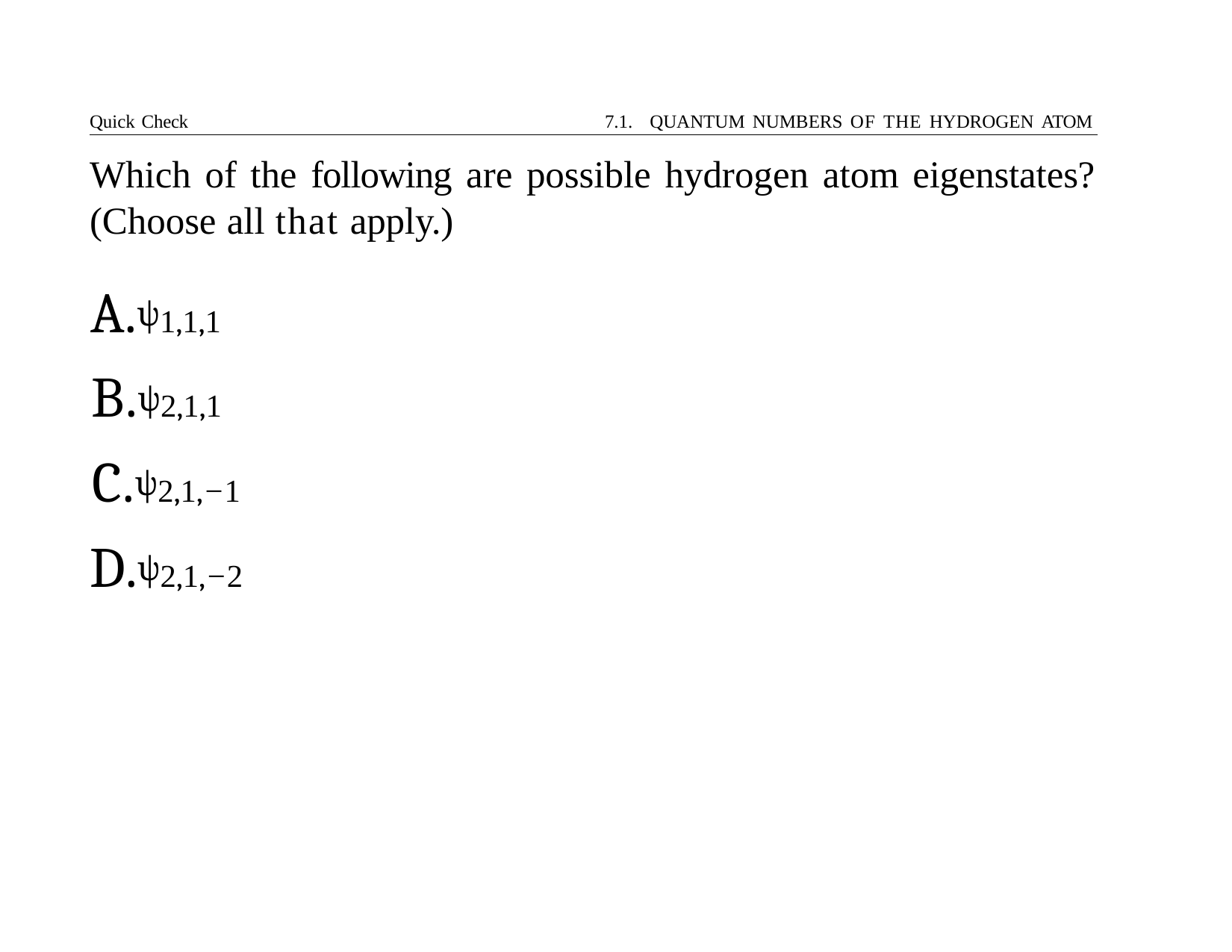

Quick Check	7.1.  QUANTUM NUMBERS OF THE HYDROGEN ATOM

# Which of the following are possible hydrogen atom eigenstates? (Choose all that apply.)
ψ1,1,1
ψ2,1,1
ψ2,1,−1
ψ2,1,−2